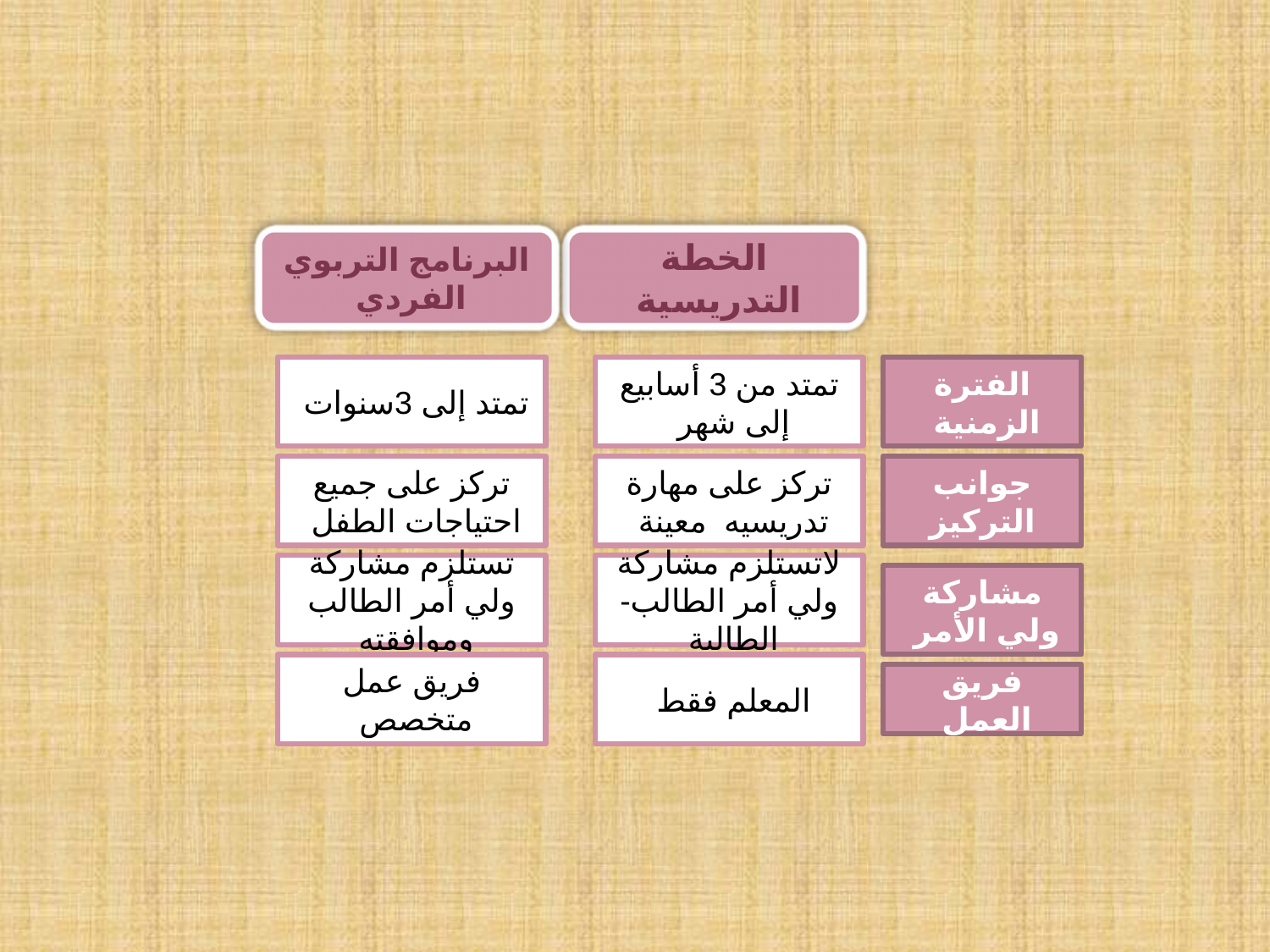

البرنامج التربوي الفردي
الخطة التدريسية
تمتد إلى 3سنوات
تمتد من 3 أسابيع إلى شهر
الفترة الزمنية
تركز على جميع احتياجات الطفل
تركز على مهارة تدريسيه  معينة
جوانب التركيز
تستلزم مشاركة ولي أمر الطالب وموافقته
لاتستلزم مشاركة ولي أمر الطالب- الطالبة
مشاركة ولي الأمر
فريق عمل متخصص
المعلم فقط
فريق العمل